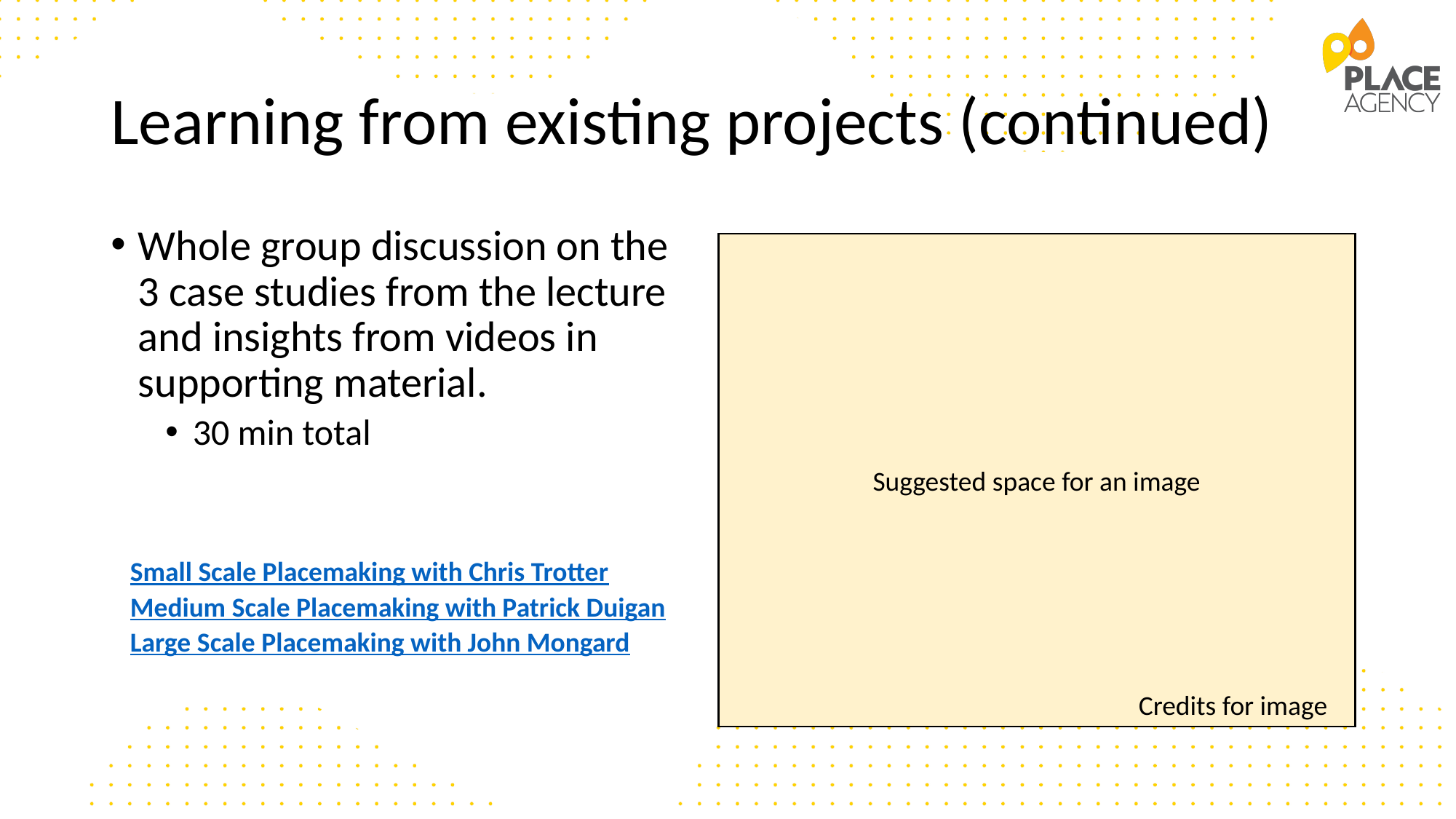

# Learning from existing projects (continued)
Whole group discussion on the 3 case studies from the lecture and insights from videos in supporting material.
30 min total

Suggested space for an image
| Small Scale Placemaking with Chris Trotter |
| --- |
| Medium Scale Placemaking with Patrick Duigan |
| Large Scale Placemaking with John Mongard |
Credits for image